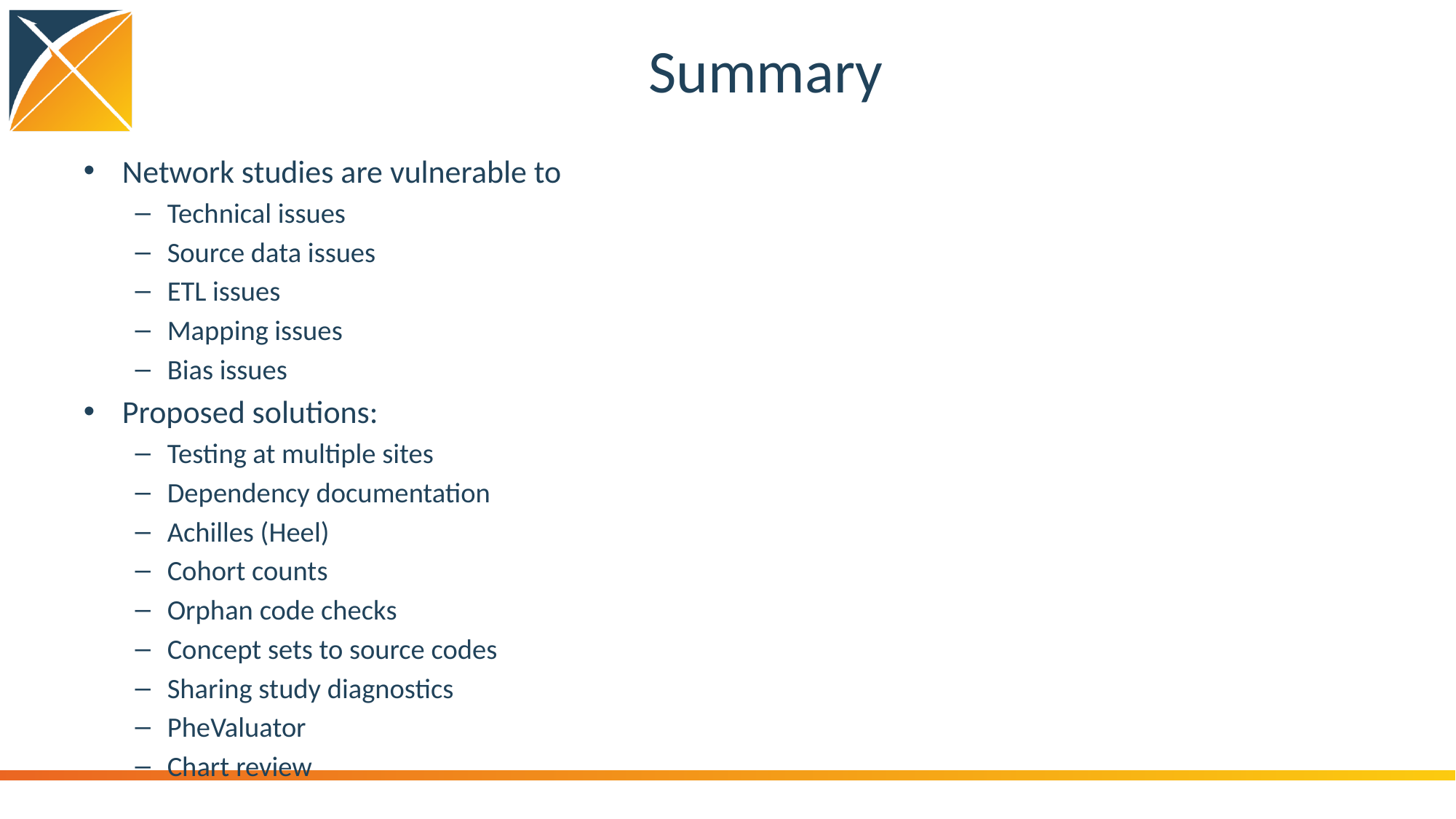

# Summary
Network studies are vulnerable to
Technical issues
Source data issues
ETL issues
Mapping issues
Bias issues
Proposed solutions:
Testing at multiple sites
Dependency documentation
Achilles (Heel)
Cohort counts
Orphan code checks
Concept sets to source codes
Sharing study diagnostics
PheValuator
Chart review